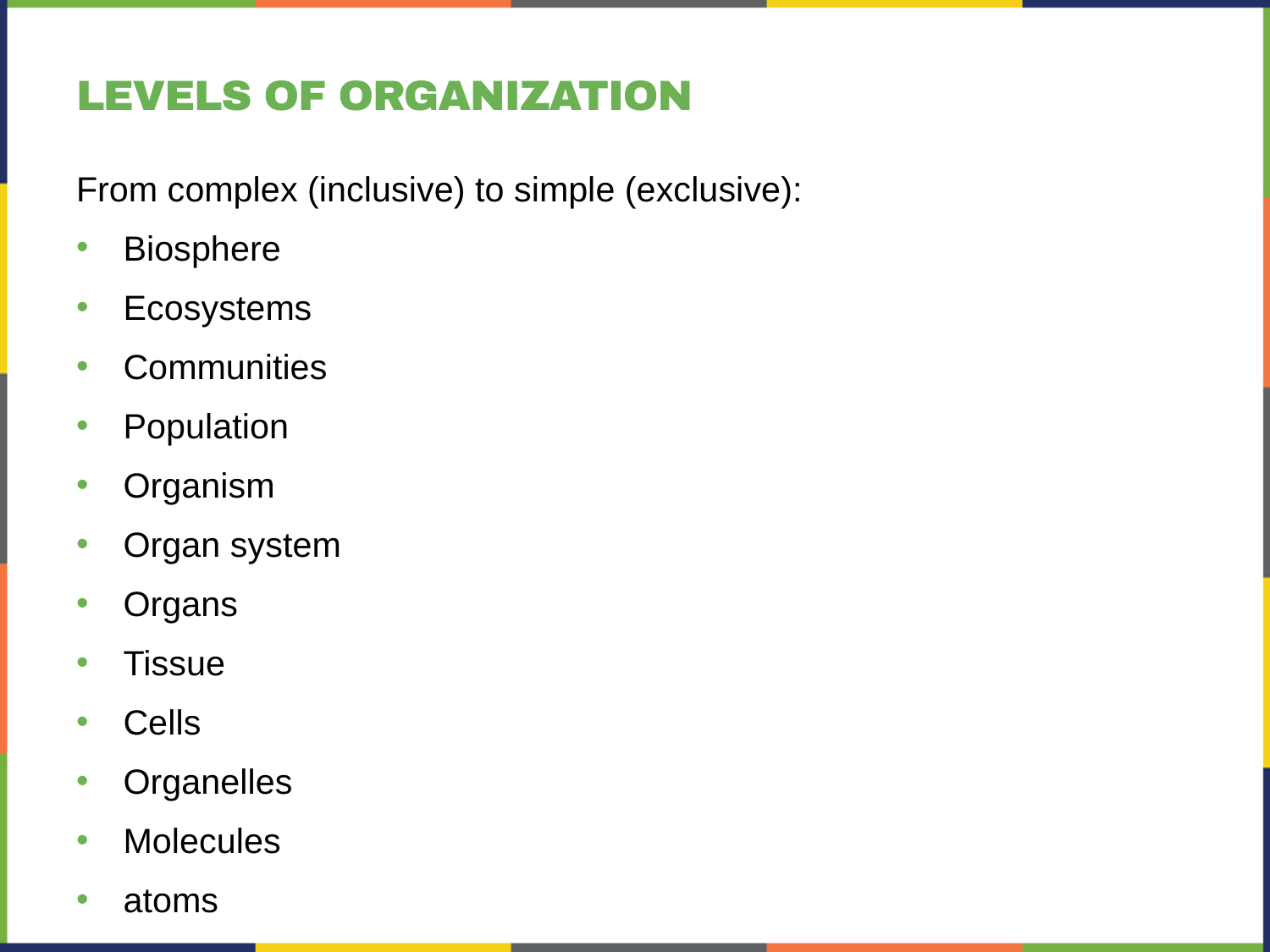

# Levels of organization
From complex (inclusive) to simple (exclusive):
Biosphere
Ecosystems
Communities
Population
Organism
Organ system
Organs
Tissue
Cells
Organelles
Molecules
atoms